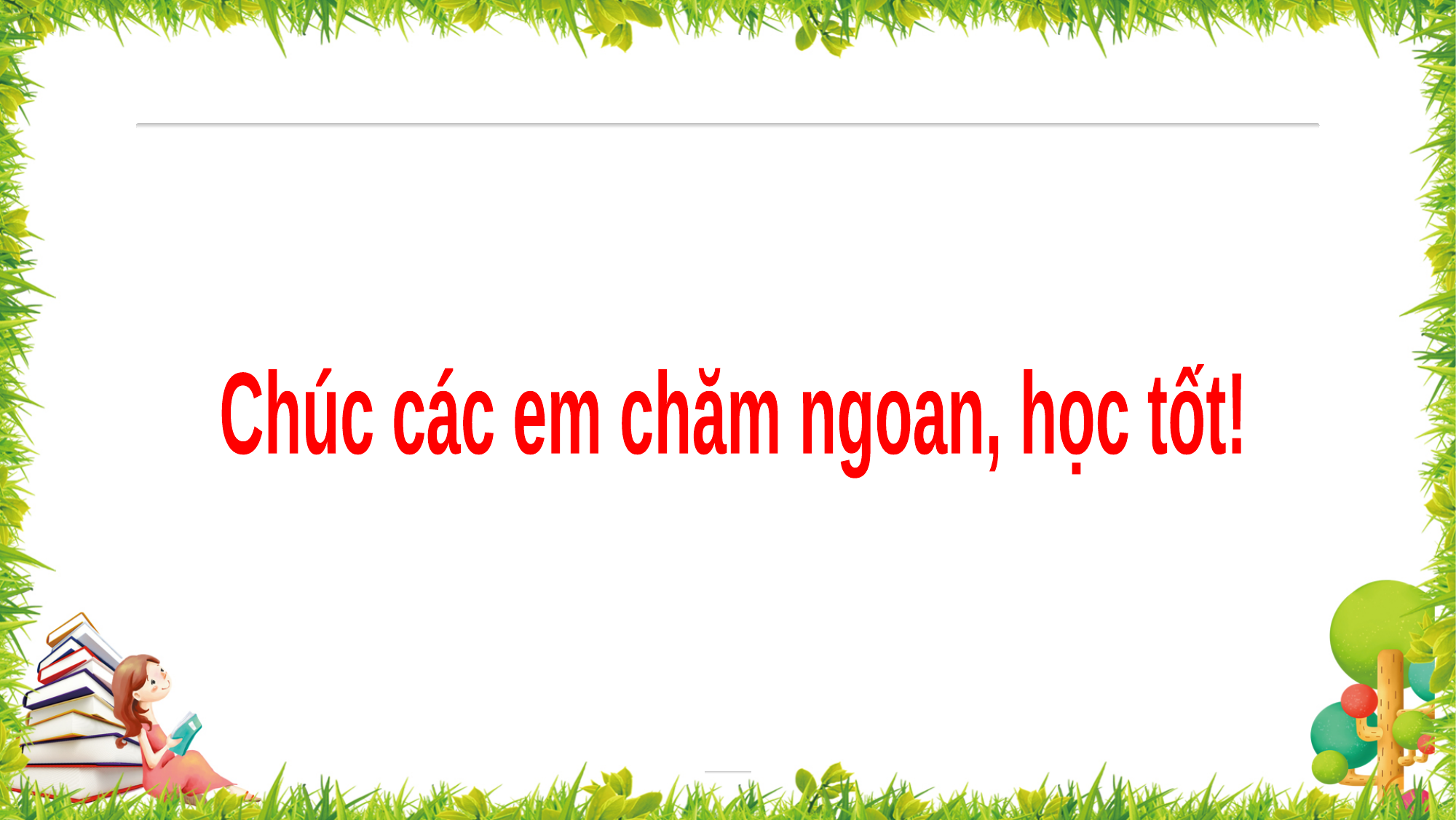

Chúc các em chăm ngoan, học tốt!